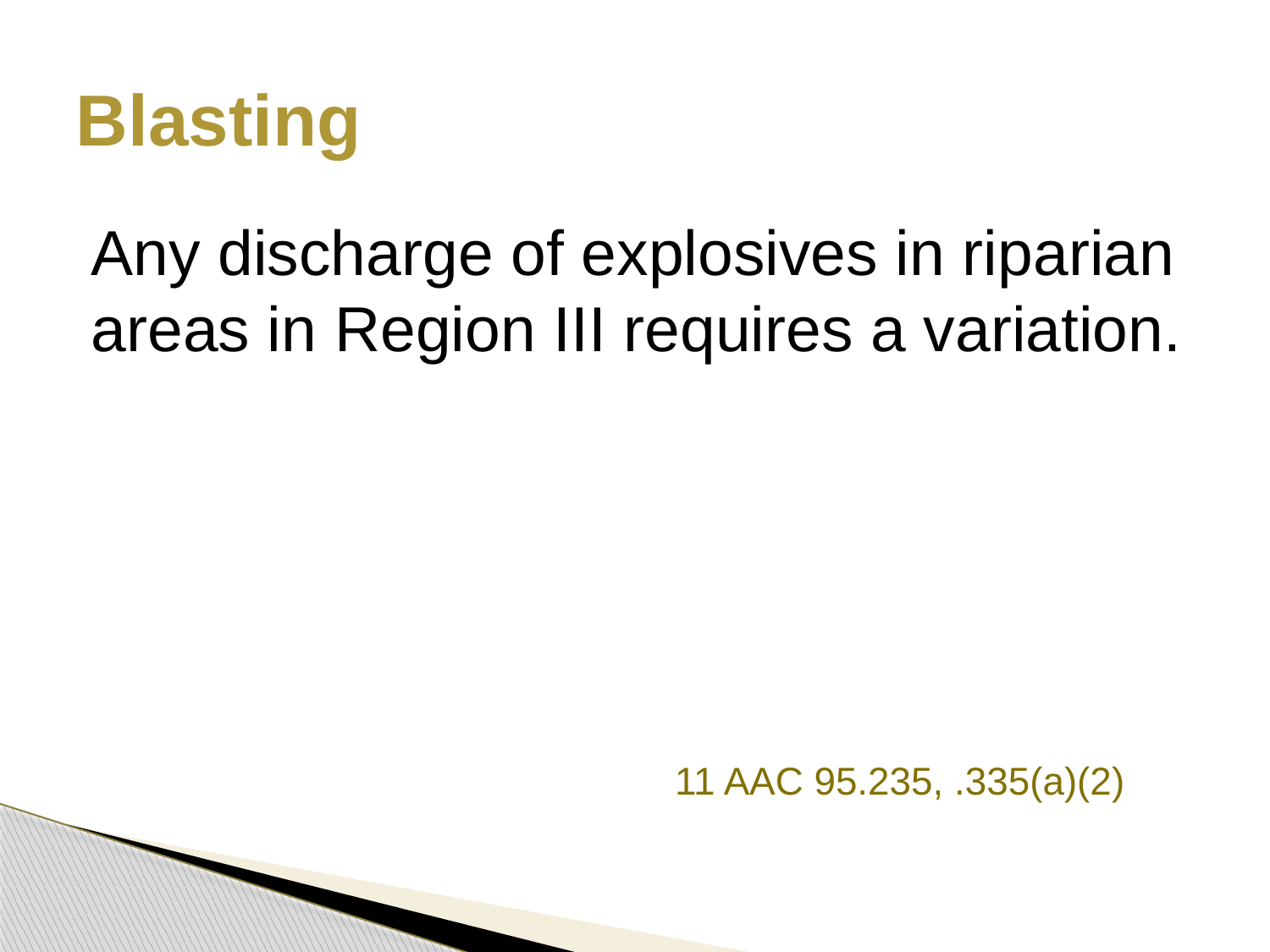

# Blasting
Any discharge of explosives in riparian areas in Region III requires a variation.

				       11 AAC 95.235, .335(a)(2)